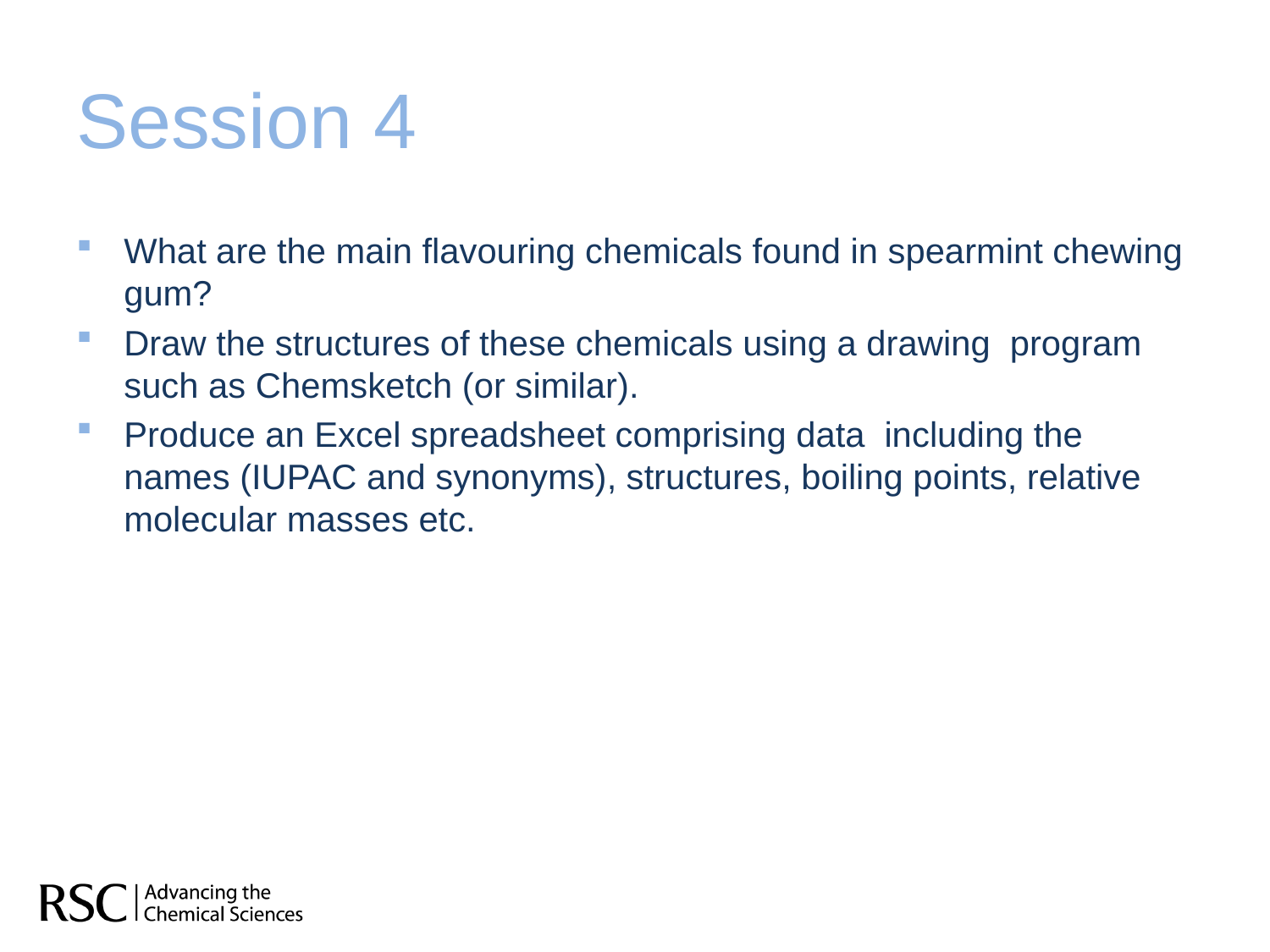

# Session 4
What are the main flavouring chemicals found in spearmint chewing gum?
Draw the structures of these chemicals using a drawing  program such as Chemsketch (or similar).
Produce an Excel spreadsheet comprising data  including the names (IUPAC and synonyms), structures, boiling points, relative molecular masses etc.